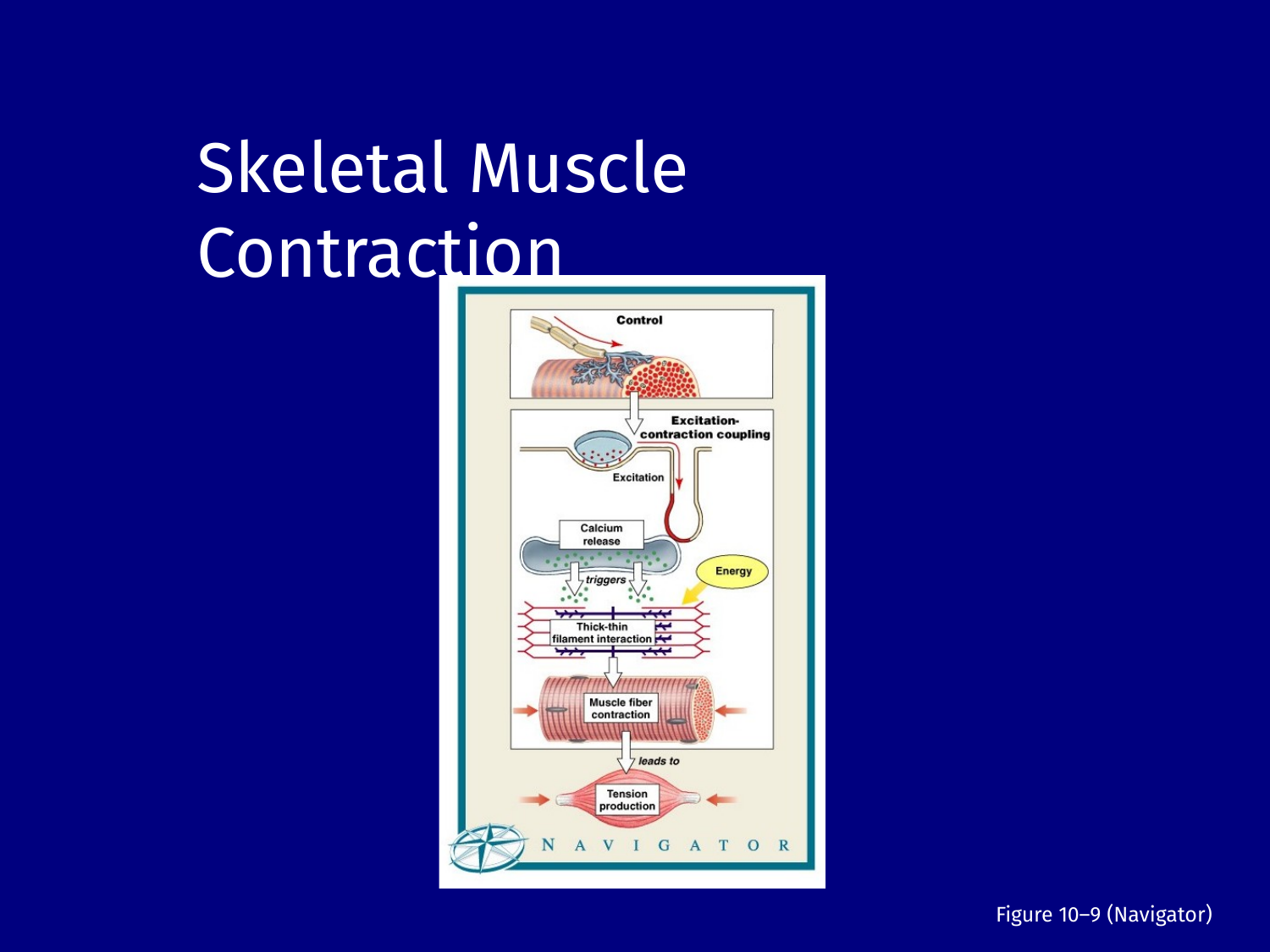

# Skeletal Muscle Contraction

Figure 10–9 (Navigator)